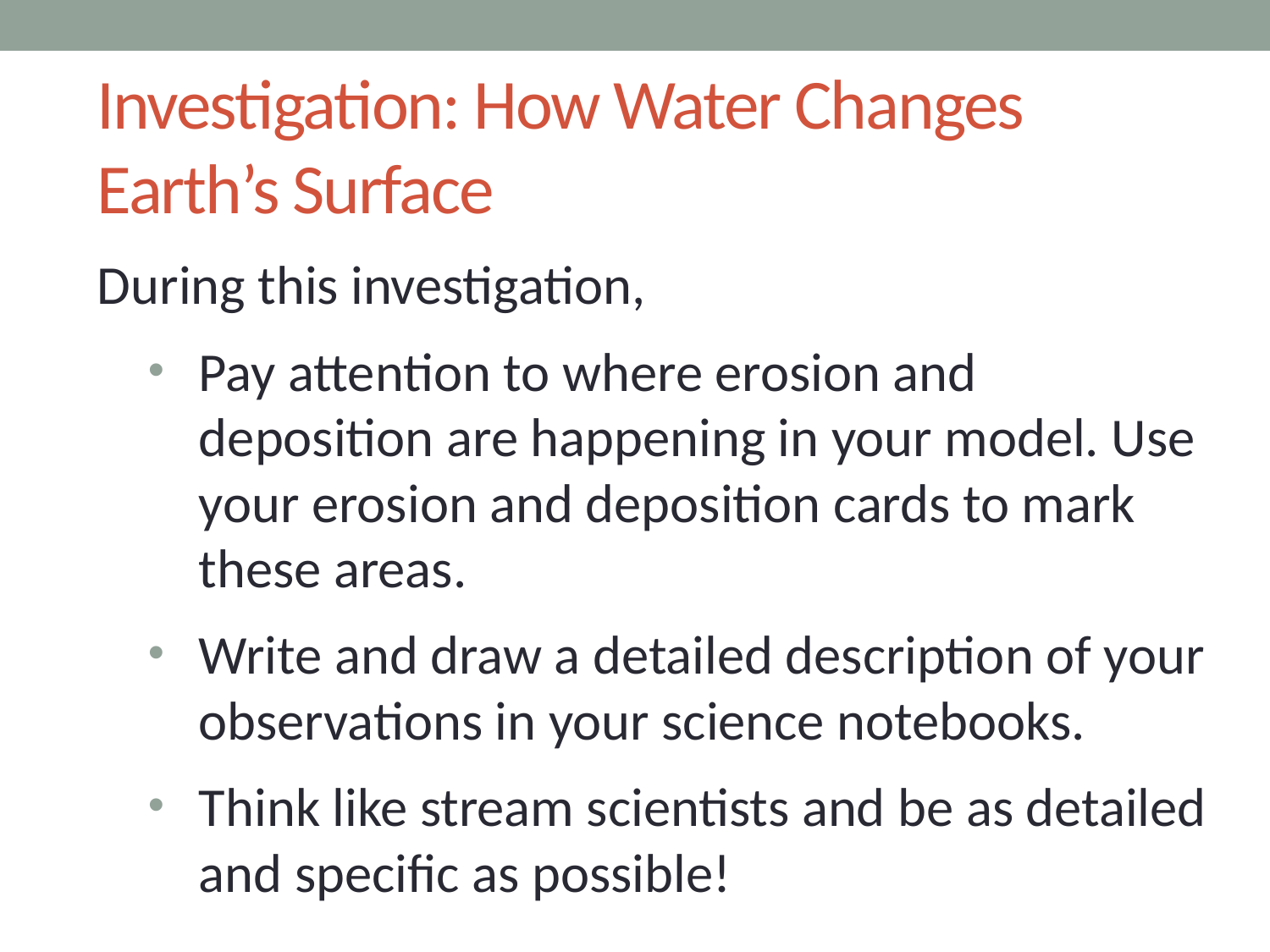

# Investigation: How Water Changes Earth’s Surface
During this investigation,
Pay attention to where erosion and deposition are happening in your model. Use your erosion and deposition cards to mark these areas.
Write and draw a detailed description of your observations in your science notebooks.
Think like stream scientists and be as detailed and specific as possible!